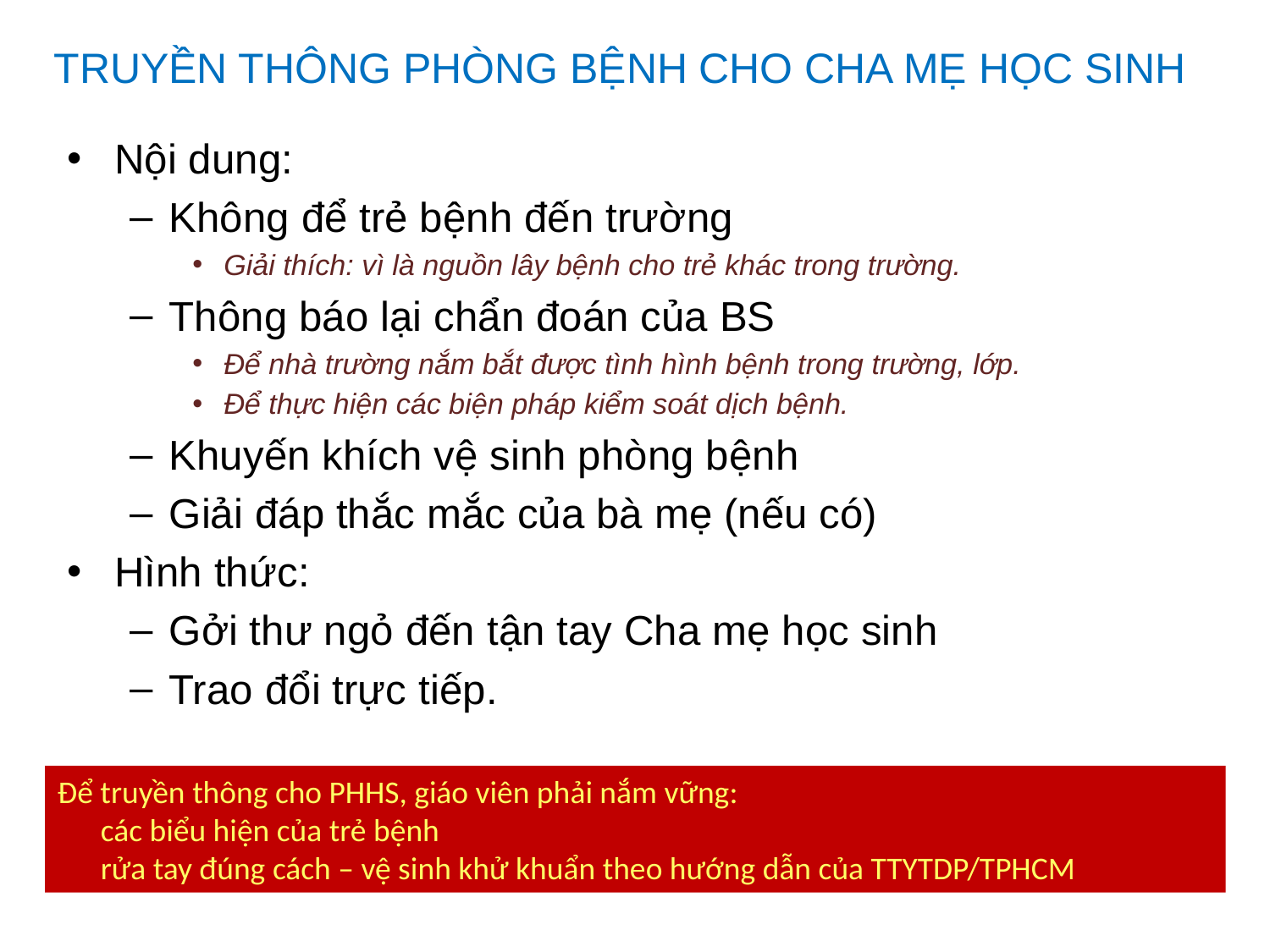

# TRUYỀN THÔNG PHÒNG BỆNH CHO CHA MẸ HỌC SINH
Nội dung:
Không để trẻ bệnh đến trường
Giải thích: vì là nguồn lây bệnh cho trẻ khác trong trường.
Thông báo lại chẩn đoán của BS
Để nhà trường nắm bắt được tình hình bệnh trong trường, lớp.
Để thực hiện các biện pháp kiểm soát dịch bệnh.
Khuyến khích vệ sinh phòng bệnh
Giải đáp thắc mắc của bà mẹ (nếu có)
Hình thức:
Gởi thư ngỏ đến tận tay Cha mẹ học sinh
Trao đổi trực tiếp.
Để truyền thông cho PHHS, giáo viên phải nắm vững:
      các biểu hiện của trẻ bệnh
      rửa tay đúng cách – vệ sinh khử khuẩn theo hướng dẫn của TTYTDP/TPHCM